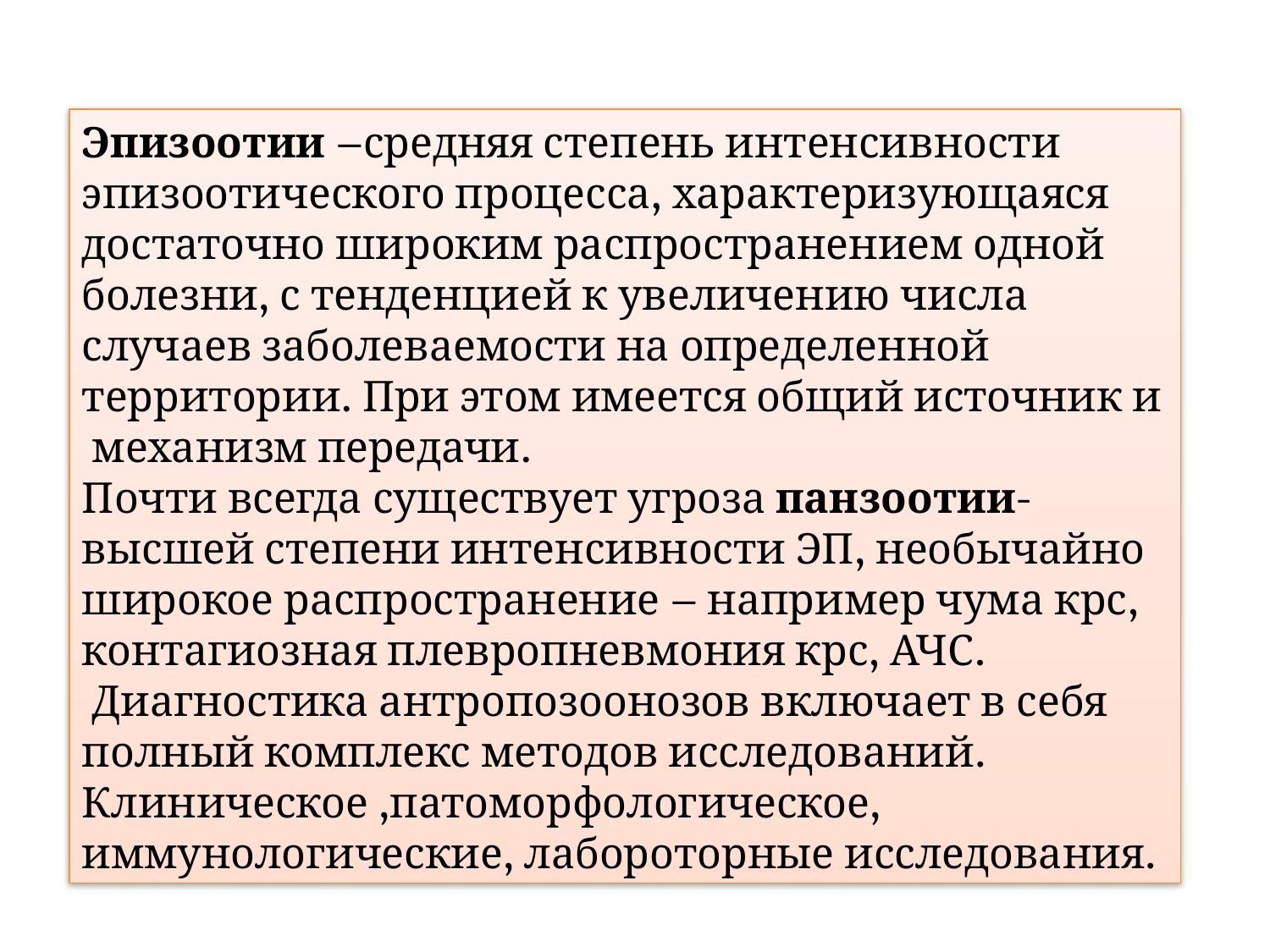

Эпизоотии –средняя степень интенсивности эпизоотического процесса, характеризующаяся достаточно широким распространением одной болезни, с тенденцией к увеличению числа случаев заболеваемости на определенной территории. При этом имеется общий источник и  механизм передачи.
Почти всегда существует угроза панзоотии- высшей степени интенсивности ЭП, необычайно широкое распространение – например чума крс, контагиозная плевропневмония крс, АЧС.
 Диагностика антропозоонозов включает в себя полный комплекс методов исследований. Клиническое ,патоморфологическое, иммунологические, лабороторные исследования.